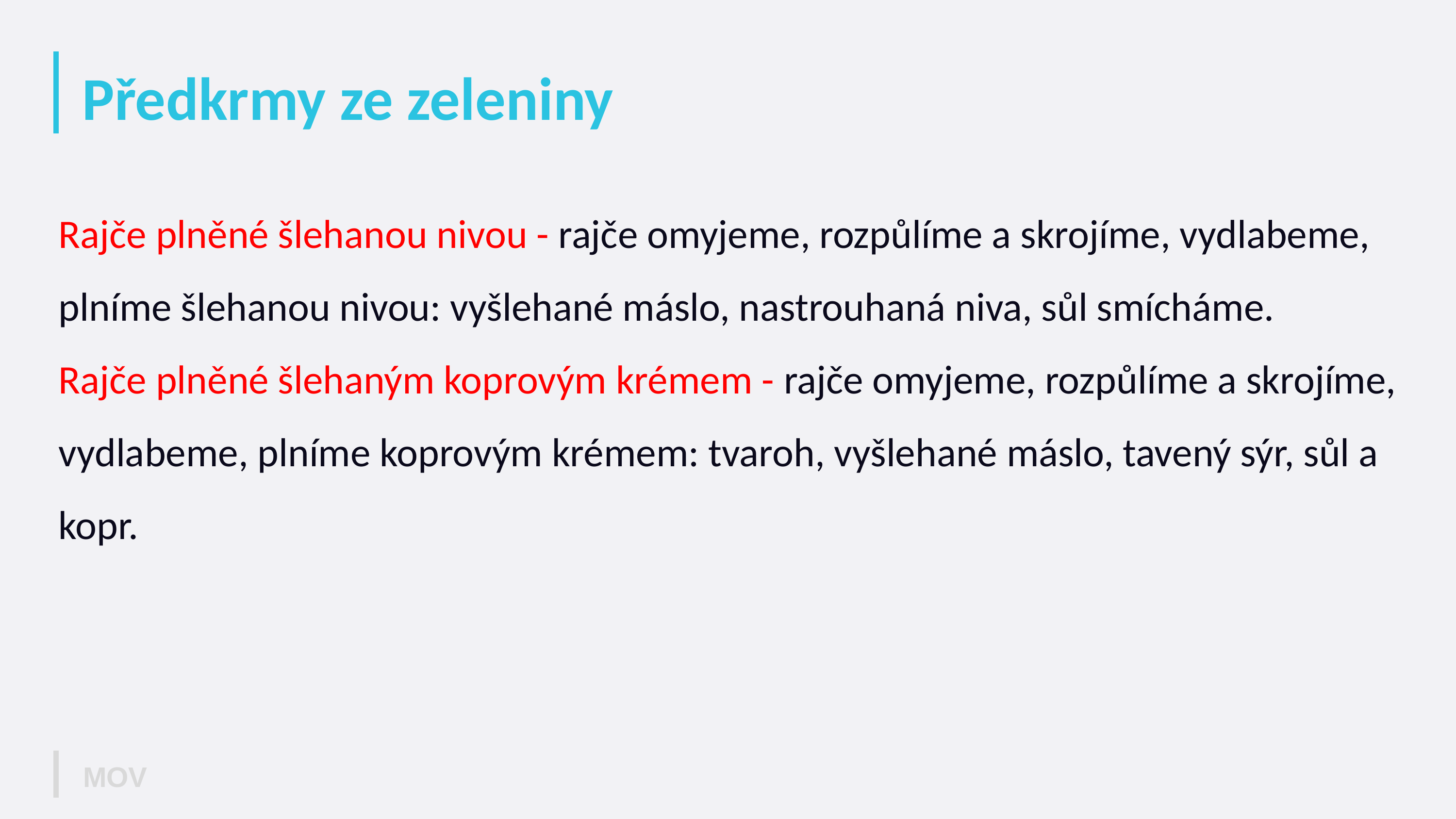

# Předkrmy ze zeleniny
Rajče plněné šlehanou nivou - rajče omyjeme, rozpůlíme a skrojíme, vydlabeme, plníme šlehanou nivou: vyšlehané máslo, nastrouhaná niva, sůl smícháme.
Rajče plněné šlehaným koprovým krémem - rajče omyjeme, rozpůlíme a skrojíme, vydlabeme, plníme koprovým krémem: tvaroh, vyšlehané máslo, tavený sýr, sůl a kopr.